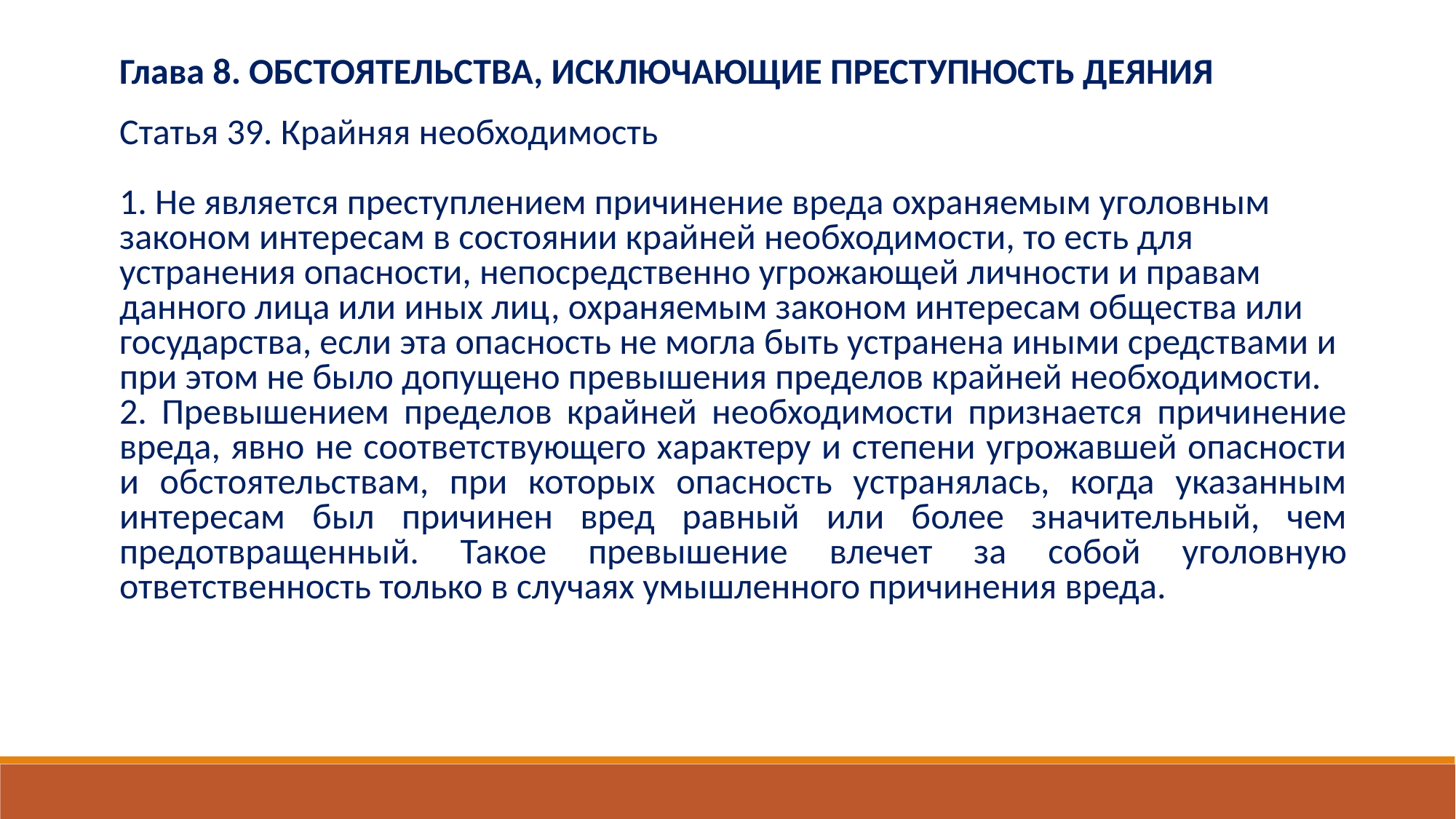

Глава 8. ОБСТОЯТЕЛЬСТВА, ИСКЛЮЧАЮЩИЕ ПРЕСТУПНОСТЬ ДЕЯНИЯ
Статья 39. Крайняя необходимость

1. Не является преступлением причинение вреда охраняемым уголовным законом интересам в состоянии крайней необходимости, то есть для устранения опасности, непосредственно угрожающей личности и правам данного лица или иных лиц, охраняемым законом интересам общества или государства, если эта опасность не могла быть устранена иными средствами и при этом не было допущено превышения пределов крайней необходимости.
2. Превышением пределов крайней необходимости признается причинение вреда, явно не соответствующего характеру и степени угрожавшей опасности и обстоятельствам, при которых опасность устранялась, когда указанным интересам был причинен вред равный или более значительный, чем предотвращенный. Такое превышение влечет за собой уголовную ответственность только в случаях умышленного причинения вреда.